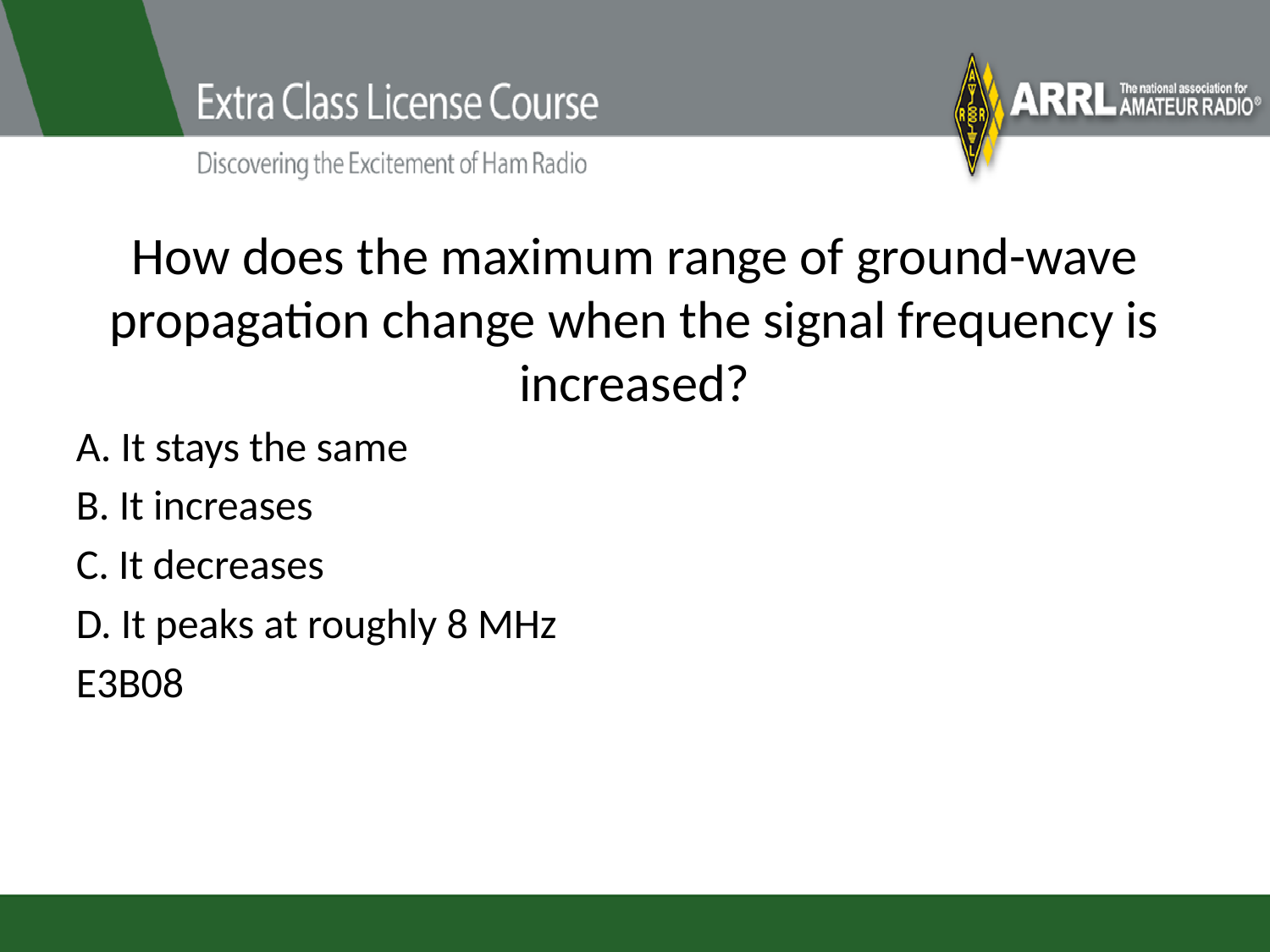

# How does the maximum range of ground-wave propagation change when the signal frequency is increased?
A. It stays the same
B. It increases
C. It decreases
D. It peaks at roughly 8 MHz
E3B08